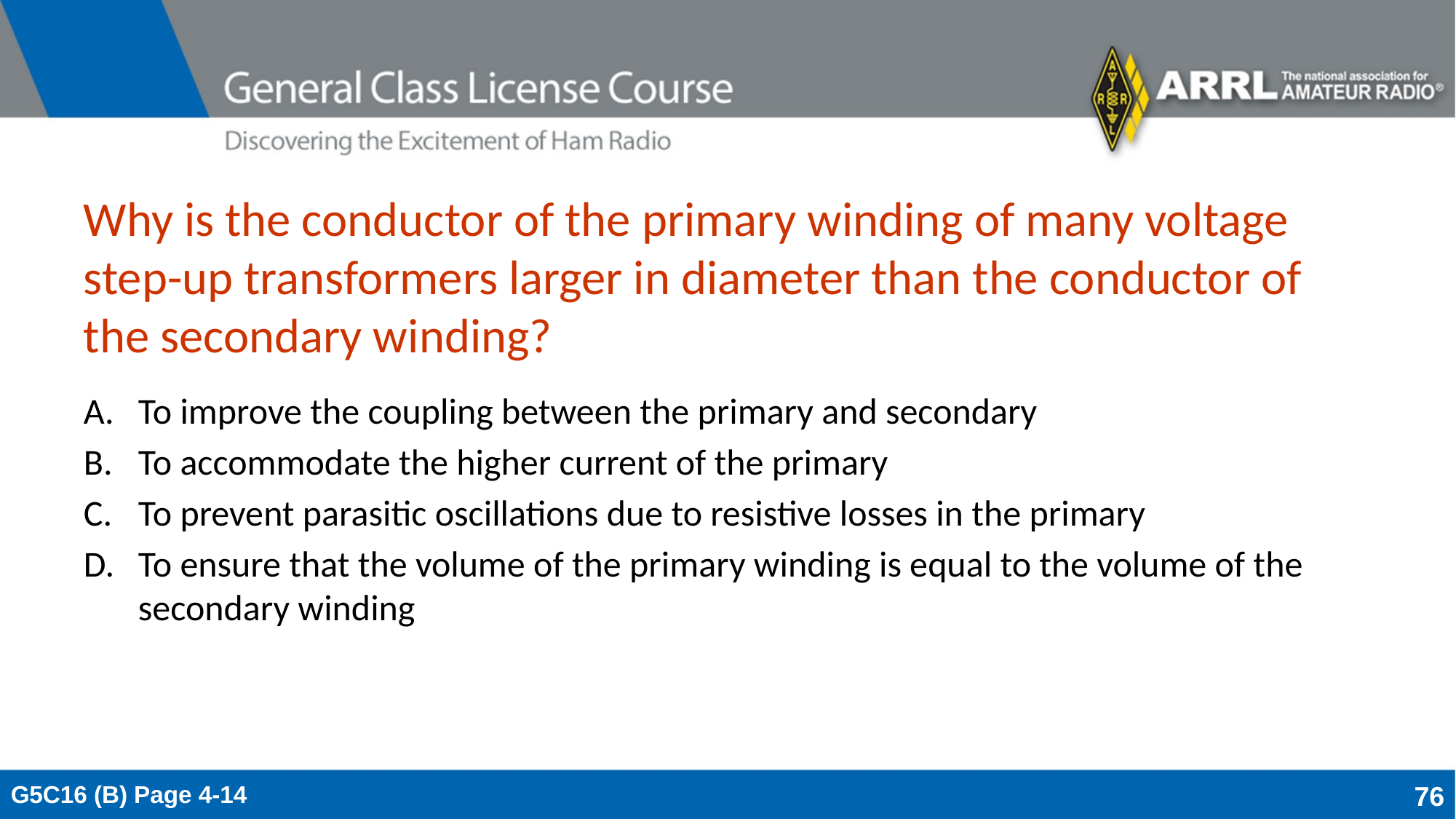

# Why is the conductor of the primary winding of many voltage step-up transformers larger in diameter than the conductor of the secondary winding?
To improve the coupling between the primary and secondary
To accommodate the higher current of the primary
To prevent parasitic oscillations due to resistive losses in the primary
To ensure that the volume of the primary winding is equal to the volume of the secondary winding
G5C16 (B) Page 4-14
76